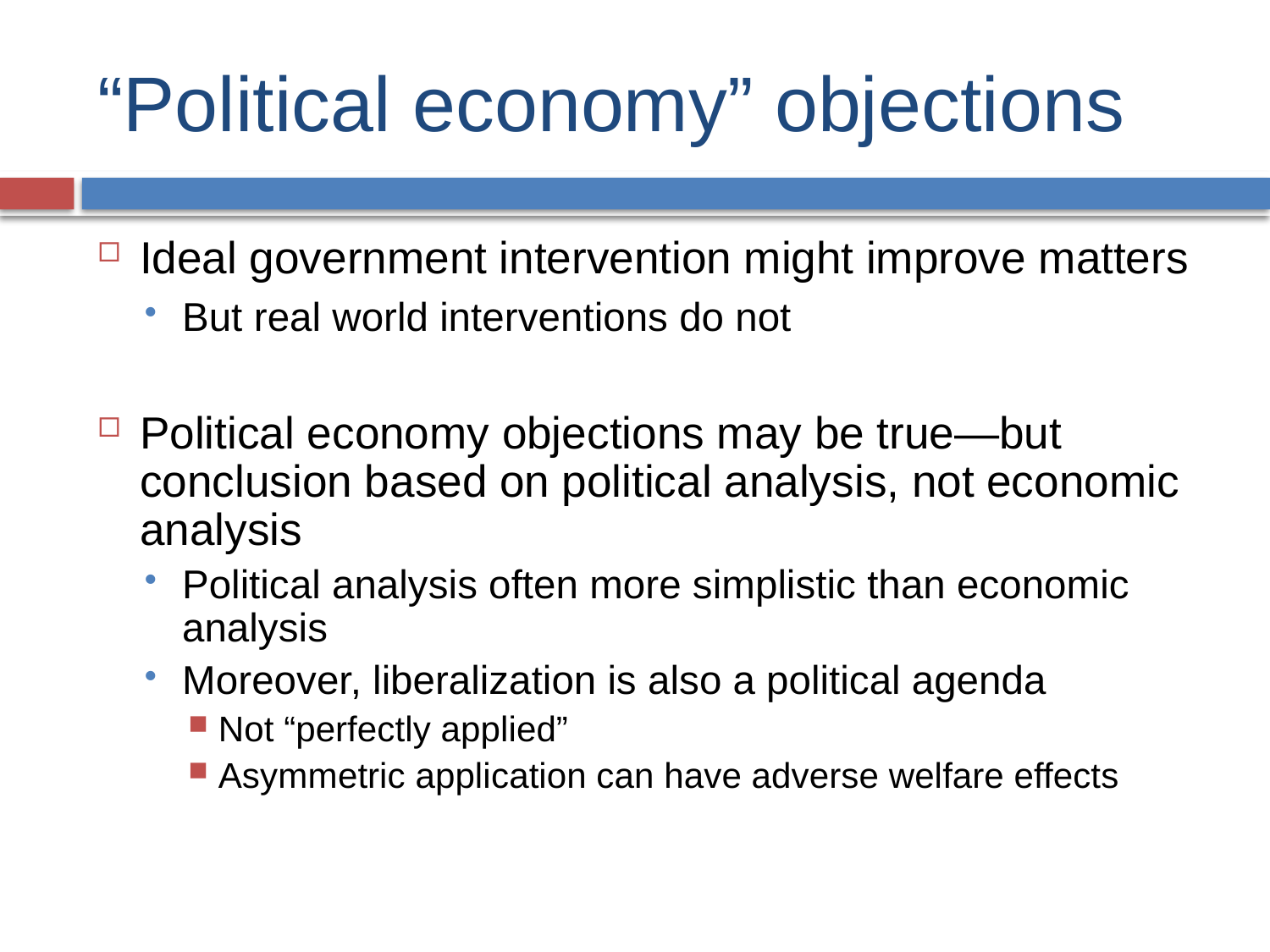

# “Political economy” objections
Ideal government intervention might improve matters
But real world interventions do not

Political economy objections may be true—but conclusion based on political analysis, not economic analysis
Political analysis often more simplistic than economic analysis
Moreover, liberalization is also a political agenda
Not “perfectly applied”
Asymmetric application can have adverse welfare effects